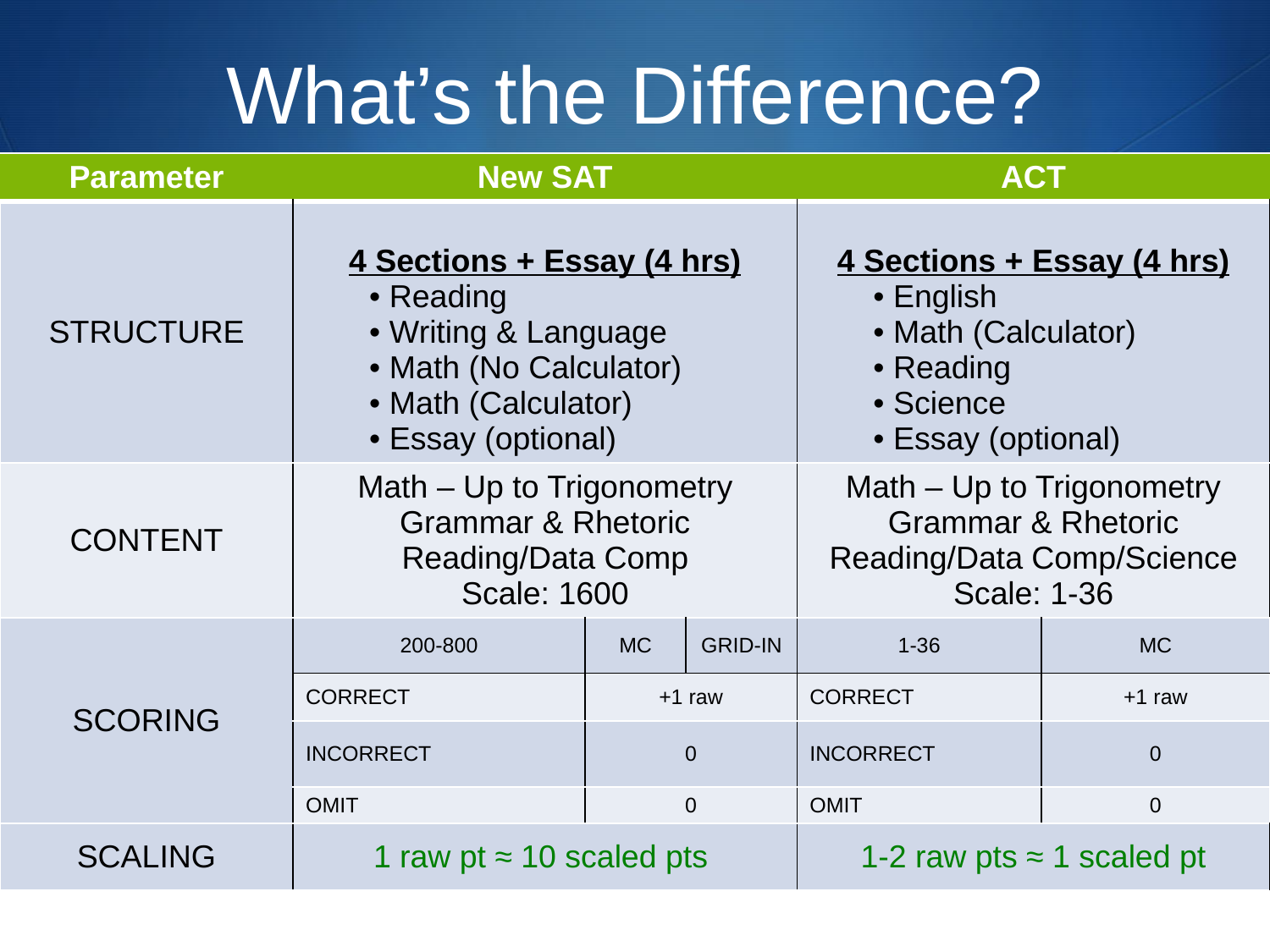

# What’s the Difference?
| Parameter | New SAT |  |  | ACT |  |
| --- | --- | --- | --- | --- | --- |
| STRUCTURE | 4 Sections + Essay (4 hrs) Reading Writing & Language Math (No Calculator) Math (Calculator) Essay (optional) |  |  | 4 Sections + Essay (4 hrs) English Math (Calculator) Reading Science Essay (optional) |  |
| CONTENT | Math – Up to Trigonometry Grammar & Rhetoric Reading/Data Comp Scale: 1600 |  |  | Math – Up to Trigonometry Grammar & Rhetoric Reading/Data Comp/Science Scale: 1-36 |  |
| SCORING | 200-800 | MC | GRID-IN | 1-36 | MC |
|  | CORRECT | +1 raw |  | CORRECT | +1 raw |
|  | INCORRECT | 0 |  | INCORRECT | 0 |
|  | OMIT | 0 |  | OMIT | 0 |
| SCALING | 1 raw pt ≈ 10 scaled pts |  |  | 1-2 raw pts ≈ 1 scaled pt |  |